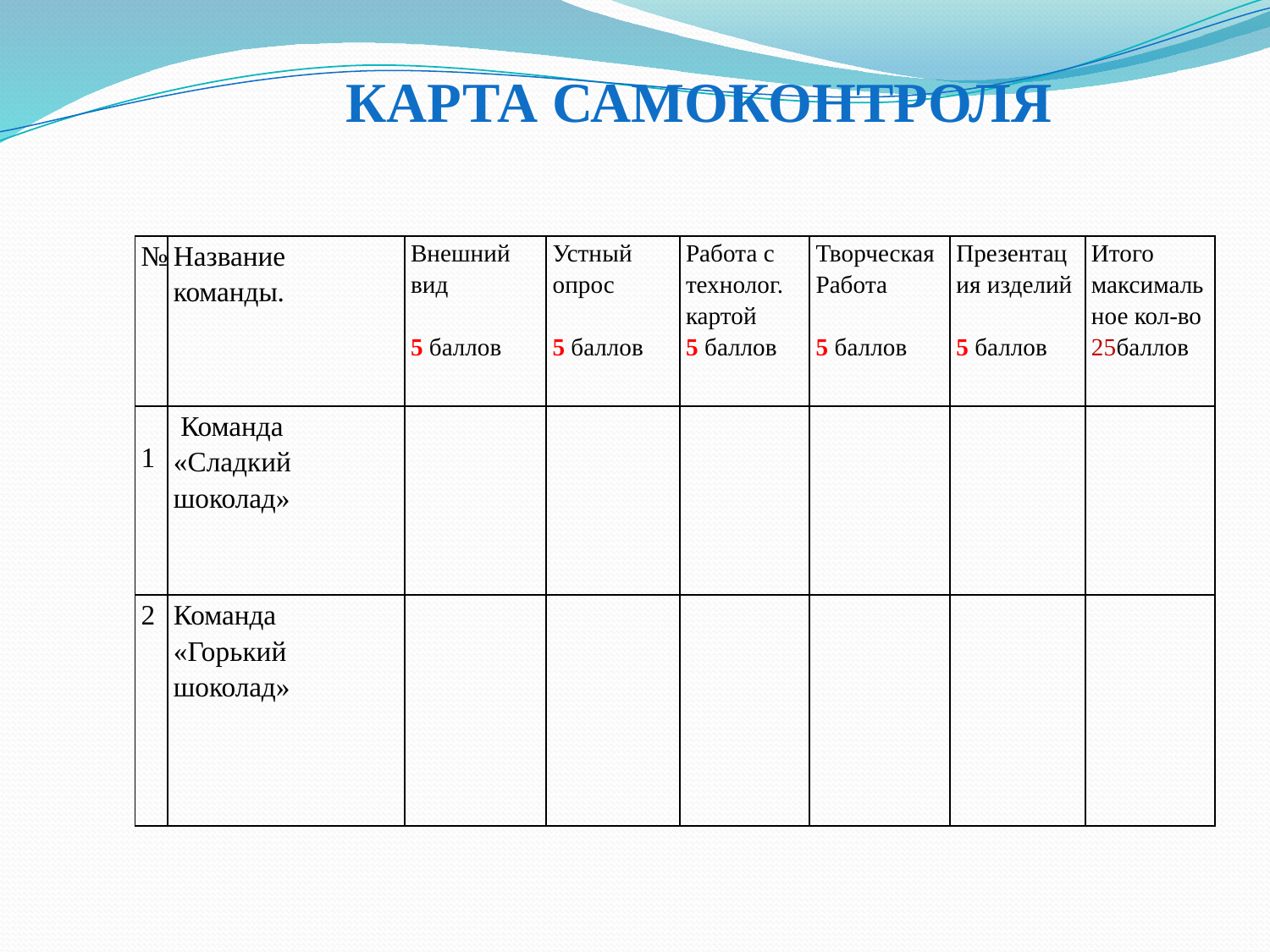

Карта самоконтроля
| № | Название команды. | Внешний вид 5 баллов | Устный опрос 5 баллов | Работа с технолог. картой 5 баллов | Творческая Работа 5 баллов | Презентация изделий 5 баллов | Итого максимальное кол-во 25баллов |
| --- | --- | --- | --- | --- | --- | --- | --- |
| 1 | Команда «Сладкий шоколад» |  |  |  |  |  |  |
| 2 | Команда «Горький шоколад» |  |  |  |  |  |  |